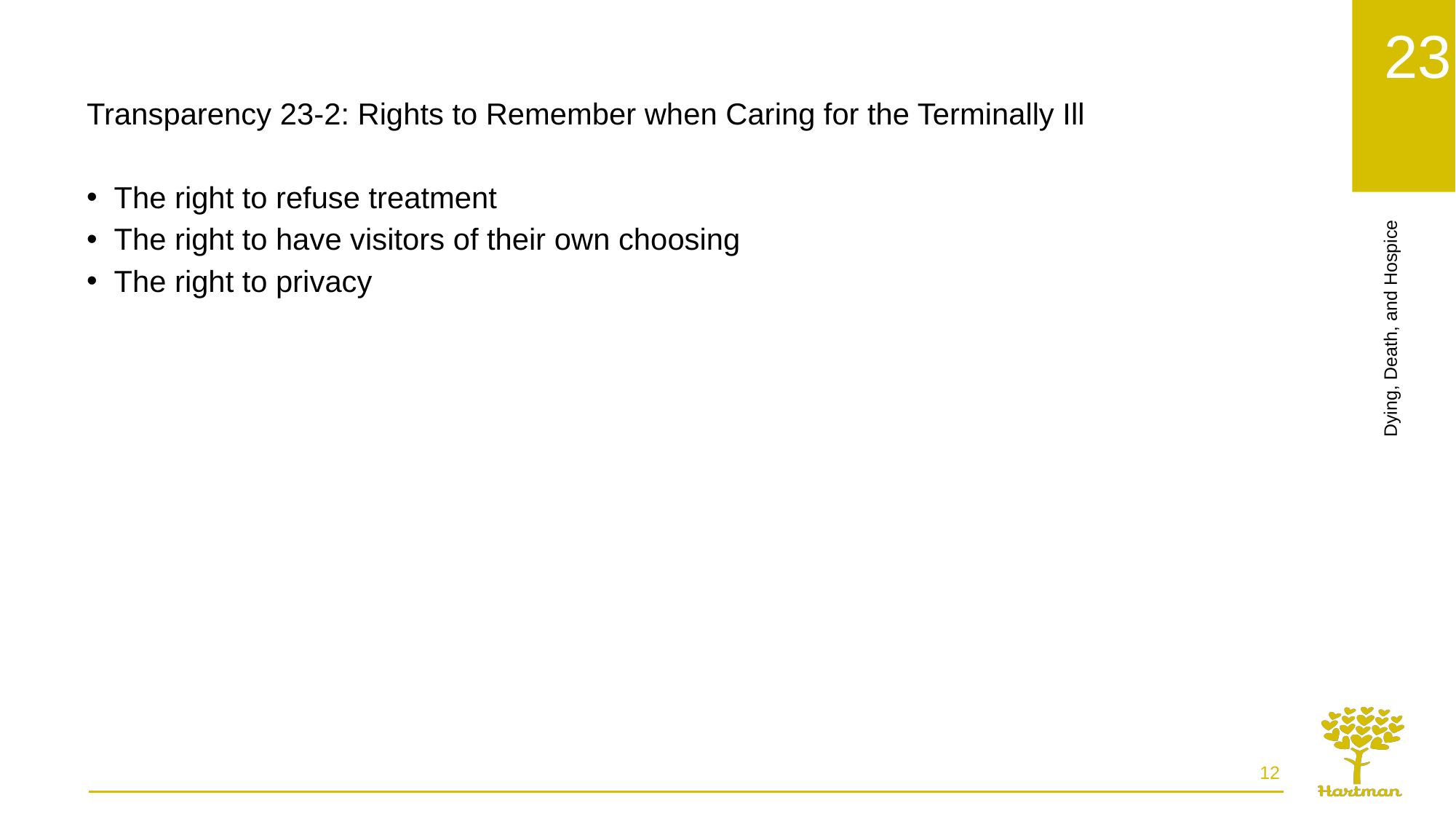

Transparency 23-2: Rights to Remember when Caring for the Terminally Ill

The right to refuse treatment
The right to have visitors of their own choosing
The right to privacy

12